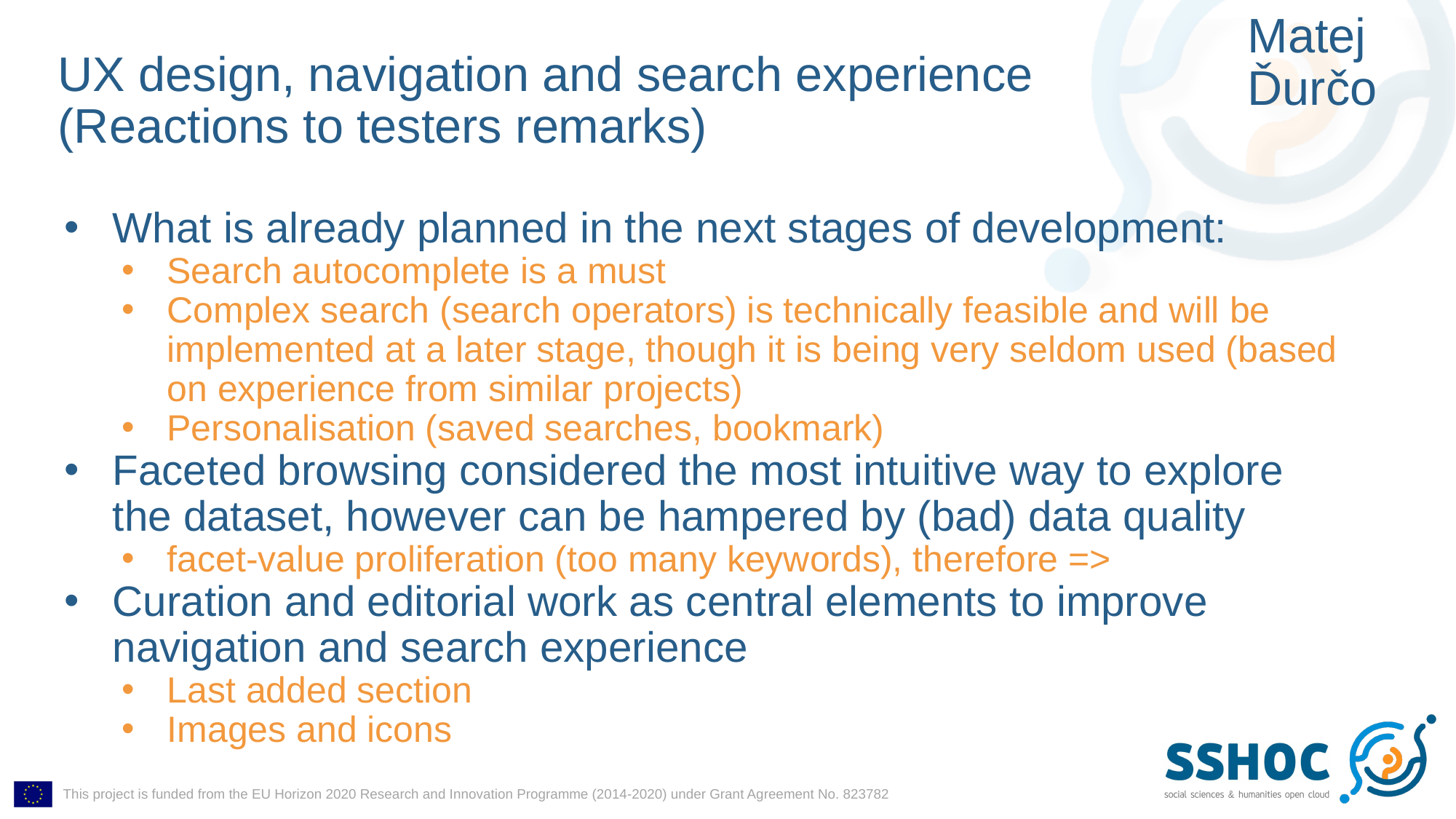

Matej Ďurčo
# UX design, navigation and search experience (Reactions to testers remarks)

What is already planned in the next stages of development:
Search autocomplete is a must
Complex search (search operators) is technically feasible and will be implemented at a later stage, though it is being very seldom used (based on experience from similar projects)
Personalisation (saved searches, bookmark)
Faceted browsing considered the most intuitive way to explore the dataset, however can be hampered by (bad) data quality
facet-value proliferation (too many keywords), therefore =>
Curation and editorial work as central elements to improve navigation and search experience
Last added section
Images and icons